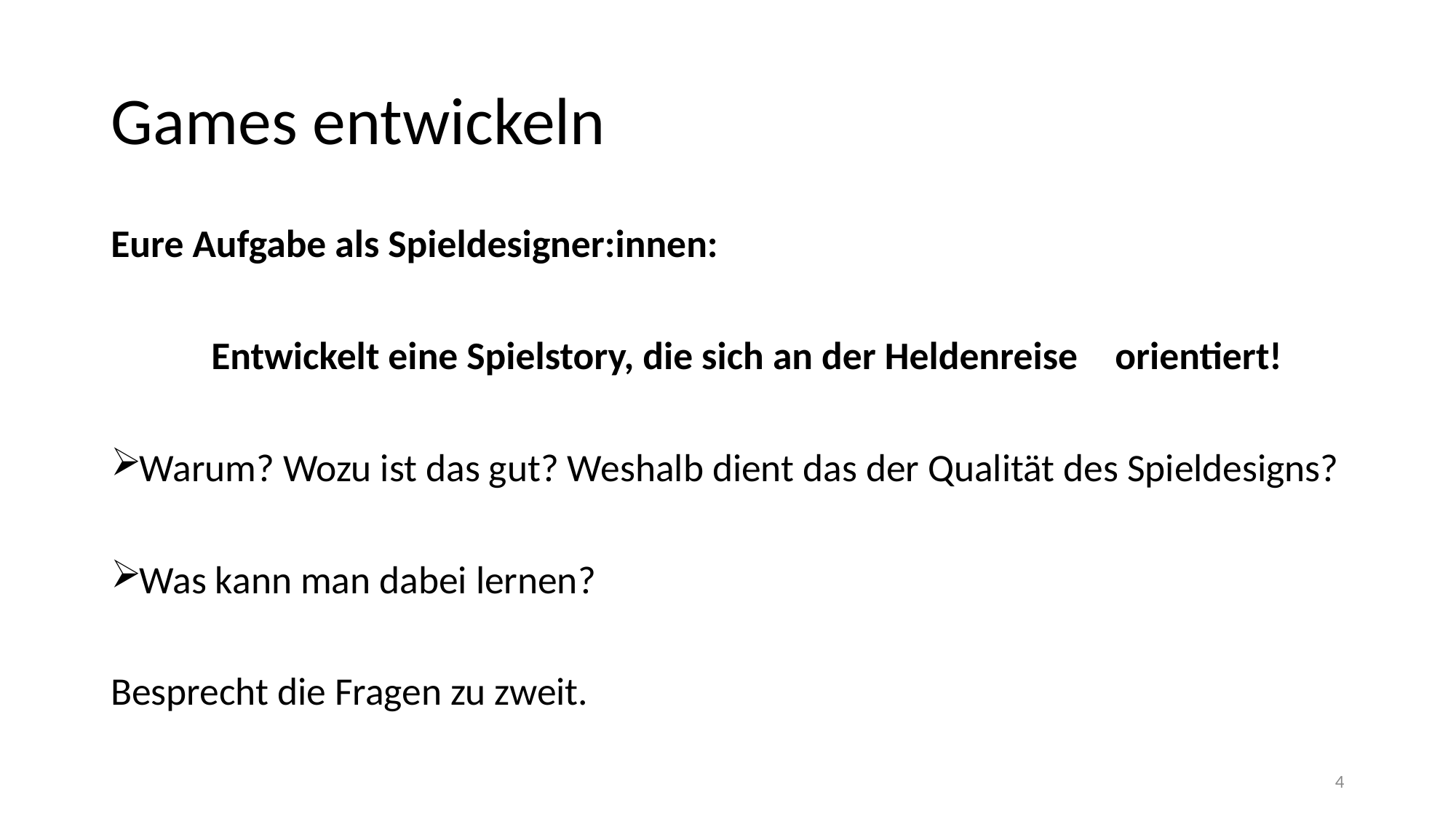

# Games entwickeln
Eure Aufgabe als Spieldesigner:innen:

	Entwickelt eine Spielstory, die sich an der Heldenreise 	orientiert!

Warum? Wozu ist das gut? Weshalb dient das der Qualität des Spieldesigns?

Was kann man dabei lernen?

Besprecht die Fragen zu zweit.
4